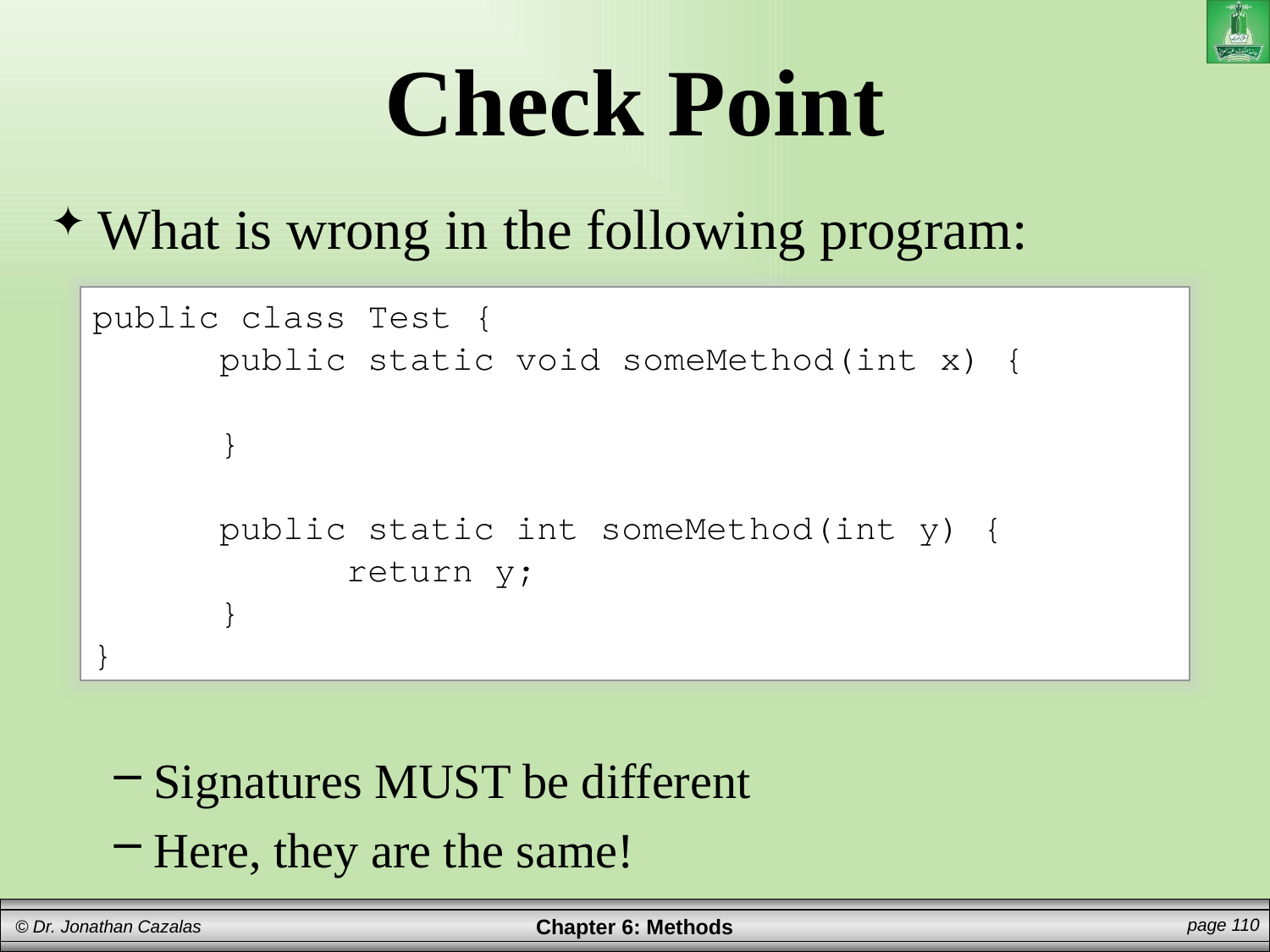

# Check Point
What is wrong in the following program:

Signatures MUST be different
Here, they are the same!

public class Test {
	public static void someMethod(int x) {

	}

	public static int someMethod(int y) {
		return y;
	}
}